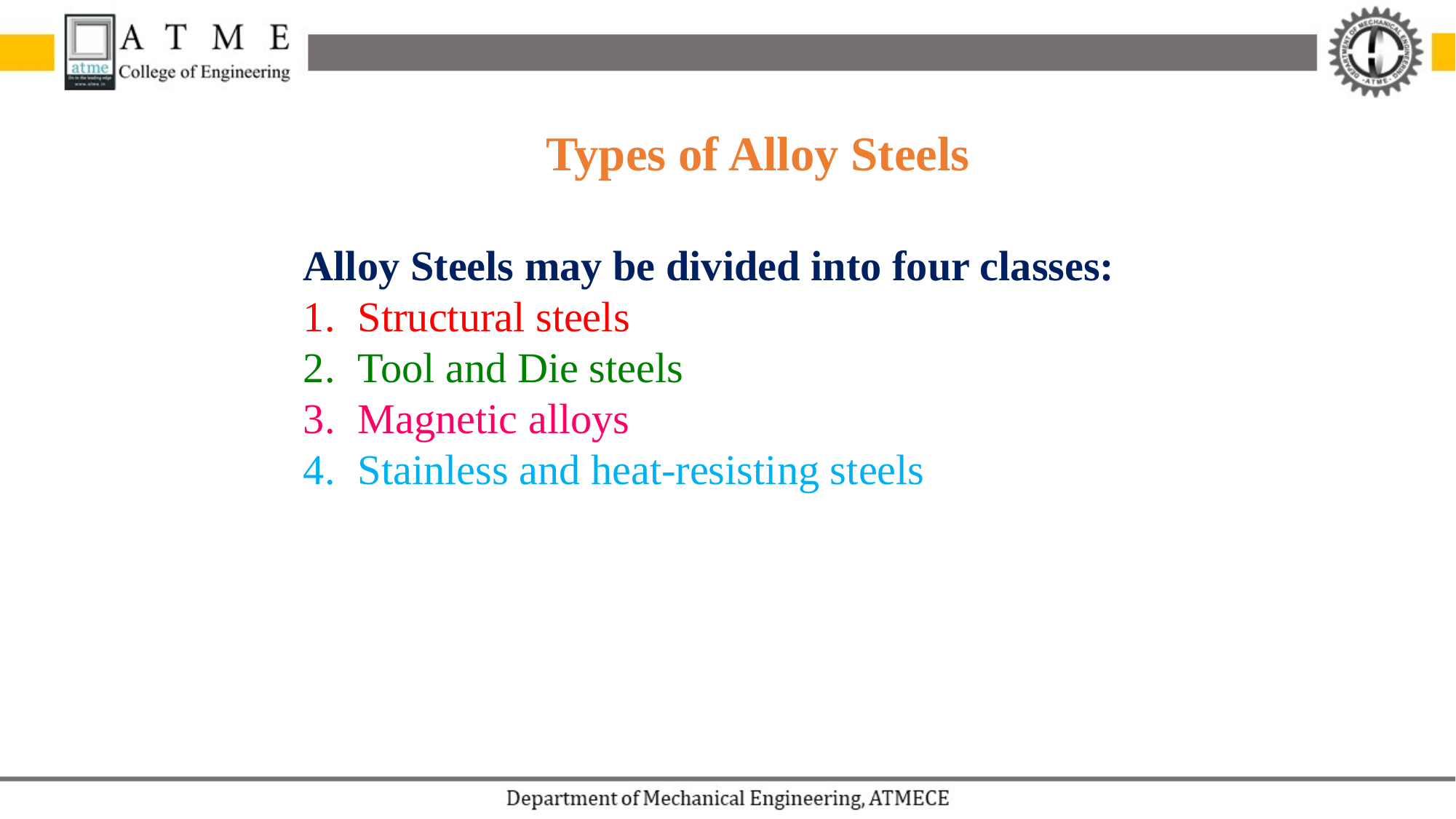

Types of Alloy Steels
Alloy Steels may be divided into four classes:
Structural steels
Tool and Die steels
Magnetic alloys
Stainless and heat-resisting steels